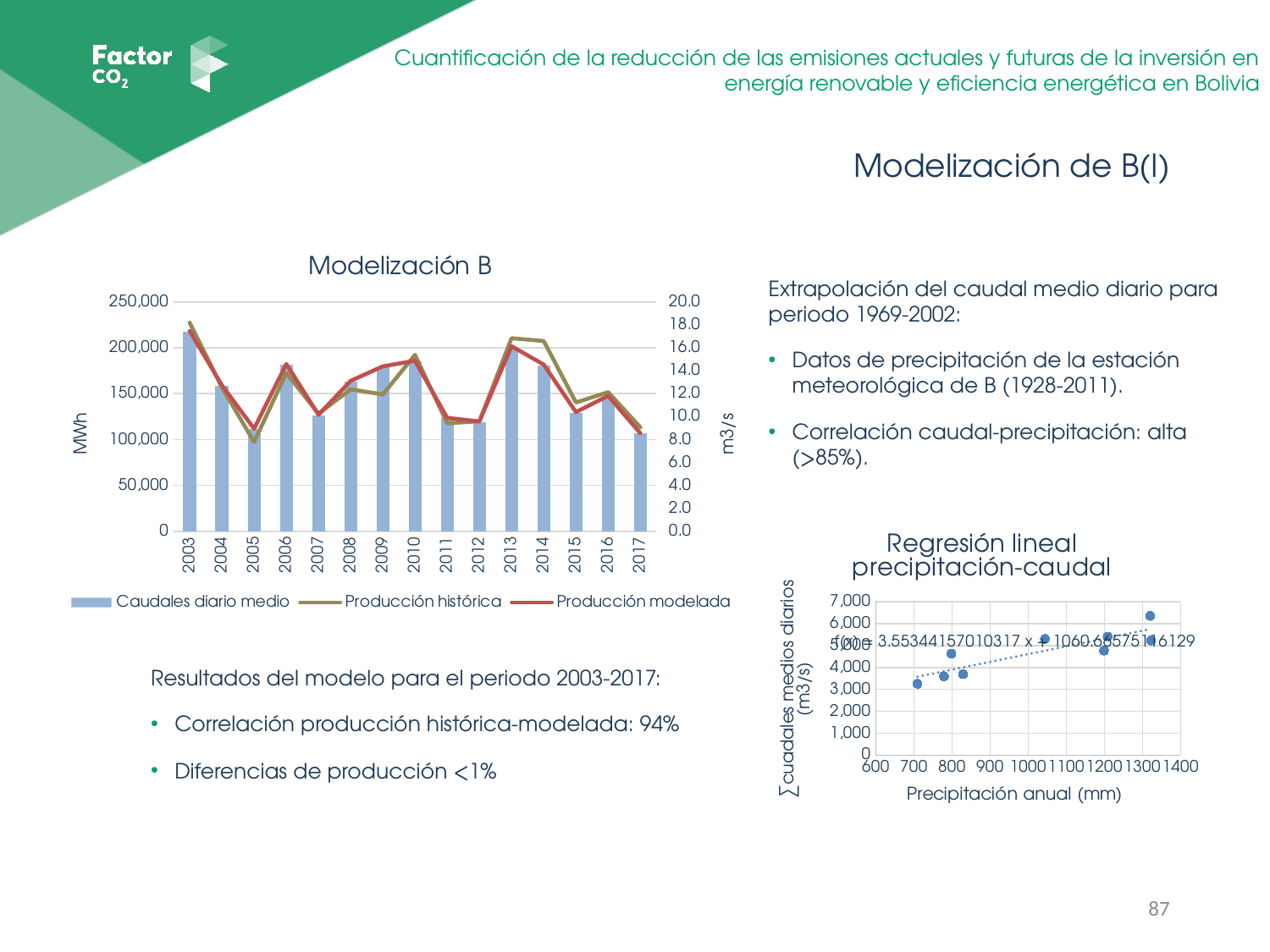

Modelización de B(I)

### Chart: Modelización B

| Category |  |  |  |
|---|---|---|---|
Extrapolación del caudal medio diario para periodo 1969-2002:
Datos de precipitación de la estación meteorológica de B (1928-2011).
Correlación caudal-precipitación: alta (>85%).

### Chart: Regresión lineal precipitación-caudal

| Category |  |
|---|---|
Resultados del modelo para el periodo 2003-2017:
Correlación producción histórica-modelada: 94%
Diferencias de producción <1%
87